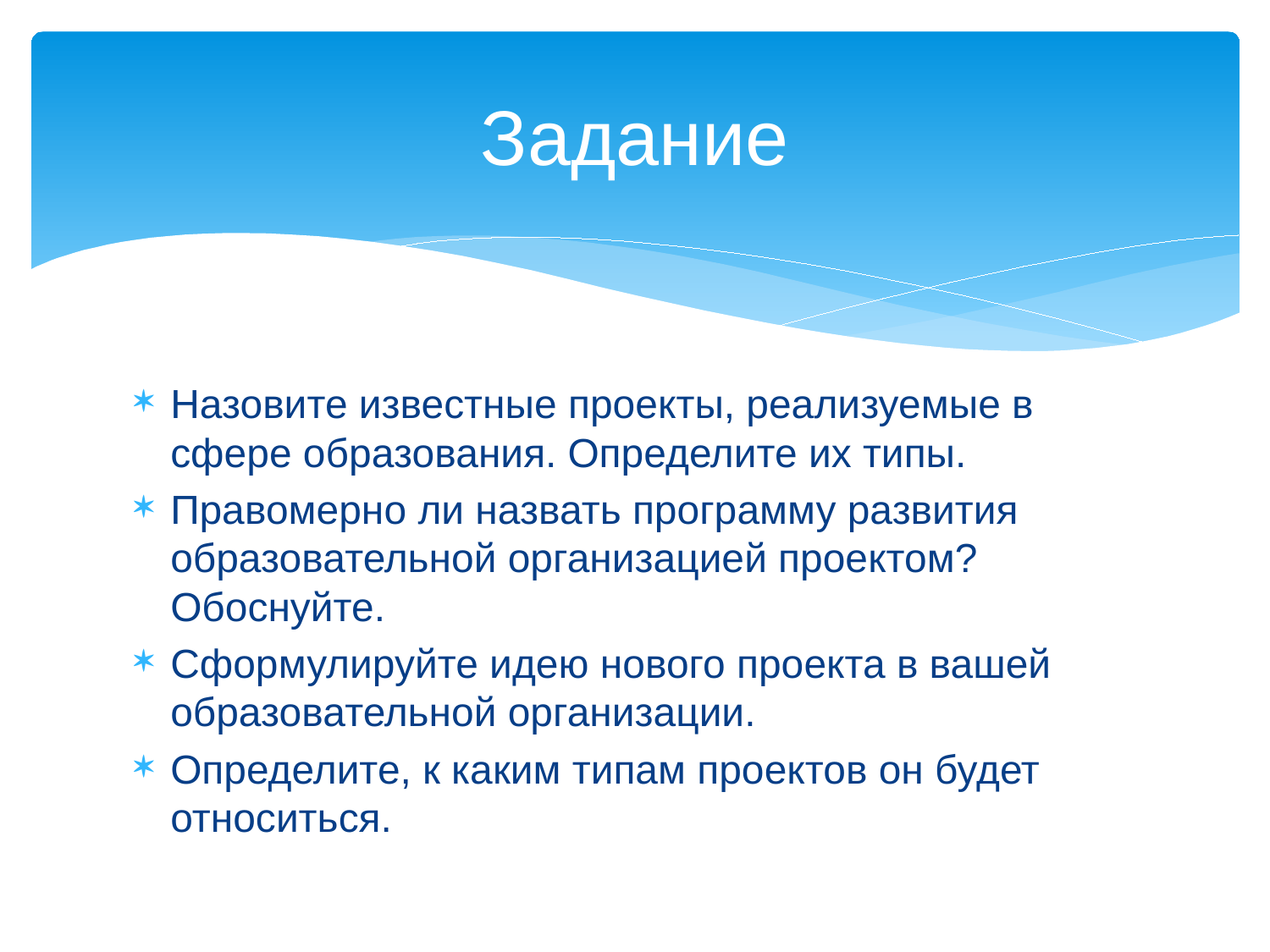

# Задание
Назовите известные проекты, реализуемые в сфере образования. Определите их типы.
Правомерно ли назвать программу развития образовательной организацией проектом? Обоснуйте.
Сформулируйте идею нового проекта в вашей образовательной организации.
Определите, к каким типам проектов он будет относиться.